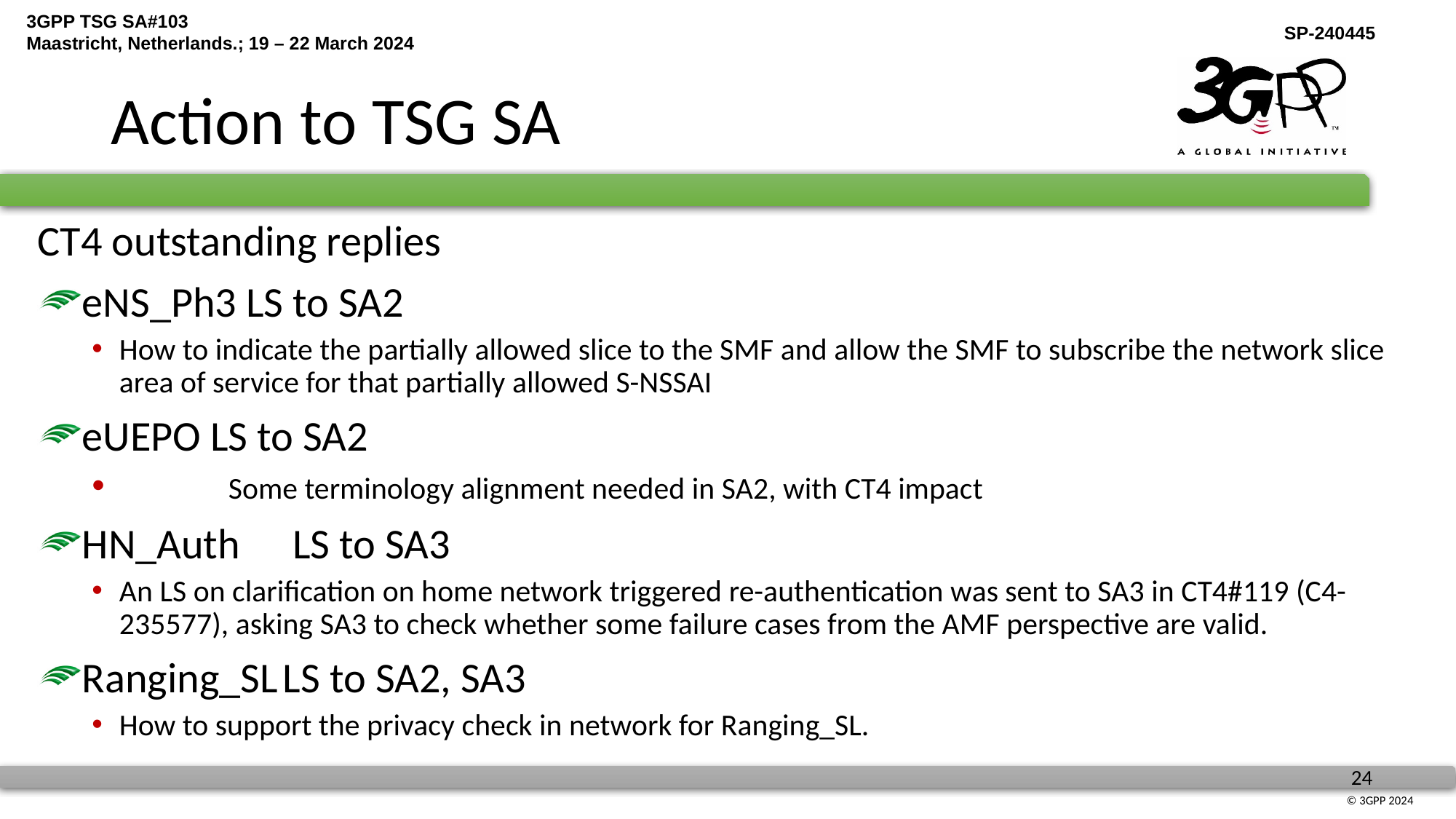

# Action to TSG SA
CT4 outstanding replies
eNS_Ph3 LS to SA2
How to indicate the partially allowed slice to the SMF and allow the SMF to subscribe the network slice area of service for that partially allowed S-NSSAI
eUEPO LS to SA2
	Some terminology alignment needed in SA2, with CT4 impact
HN_Auth	 LS to SA3
An LS on clarification on home network triggered re-authentication was sent to SA3 in CT4#119 (C4-235577), asking SA3 to check whether some failure cases from the AMF perspective are valid.
Ranging_SL	LS to SA2, SA3
How to support the privacy check in network for Ranging_SL.